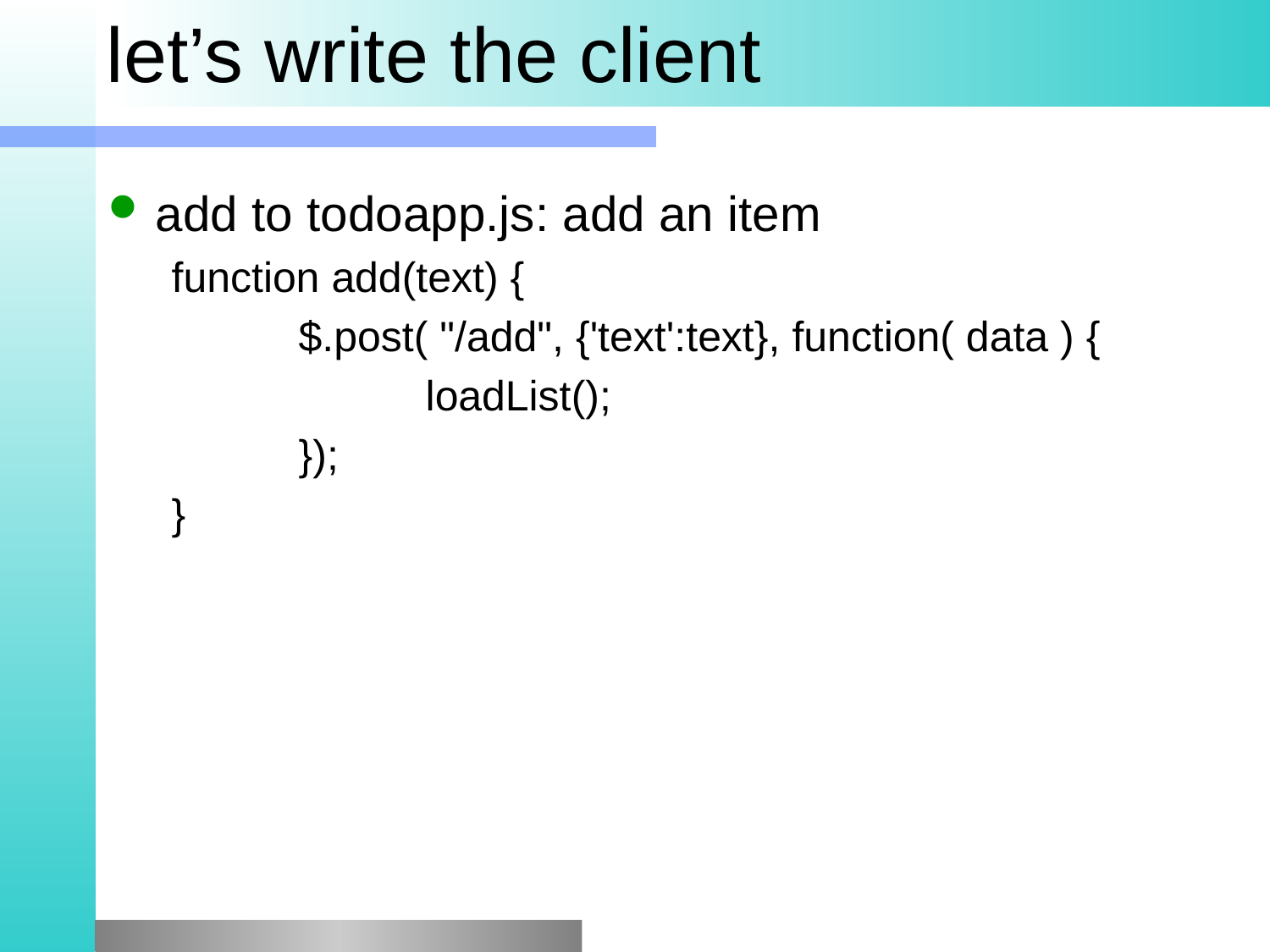

# let’s write the client
add to todoapp.js: add an item
function add(text) {
	$.post( "/add", {'text':text}, function( data ) {
		loadList();
	});
}